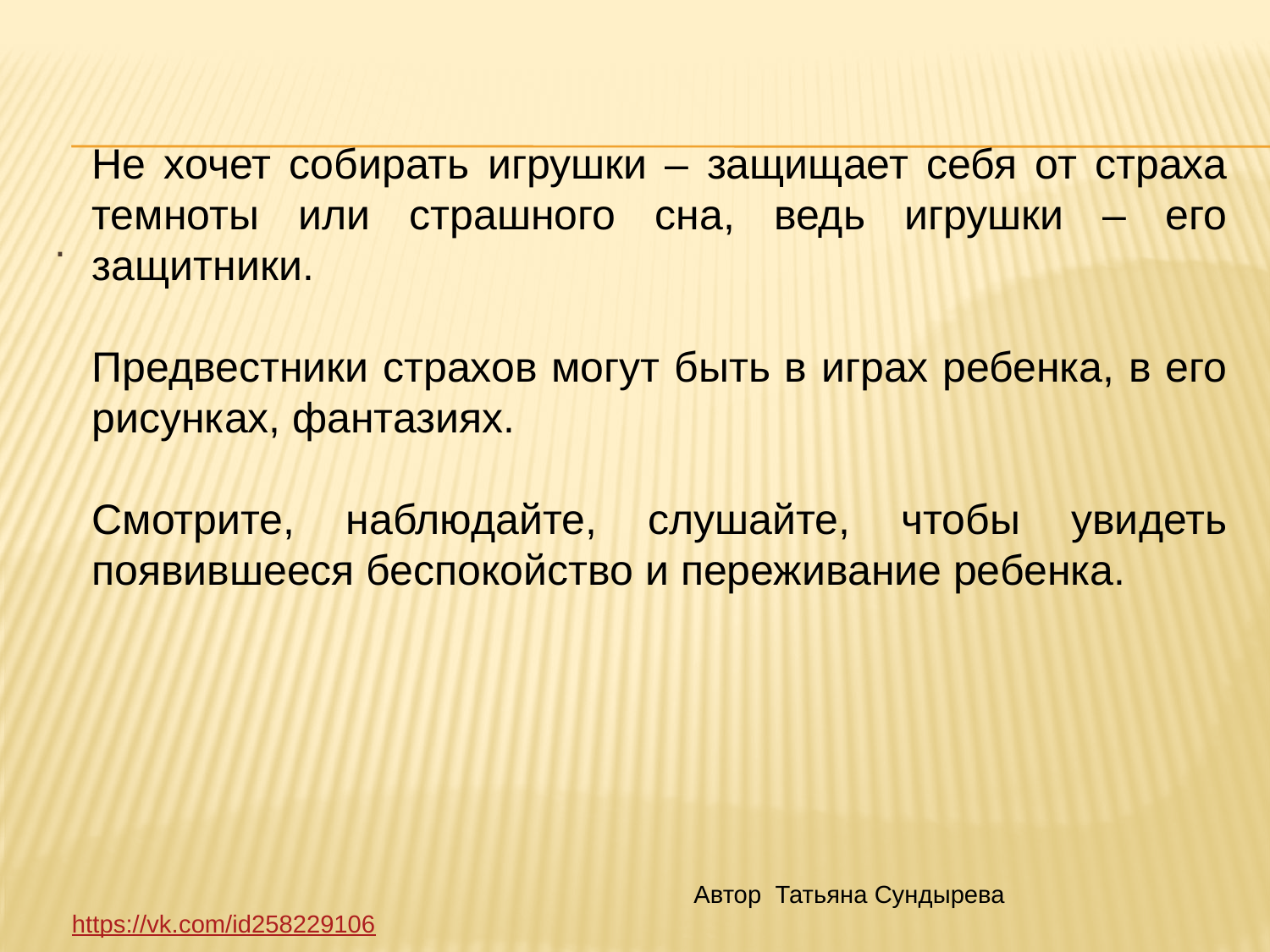

.

Не хочет собирать игрушки – защищает себя от страха темноты или страшного сна, ведь игрушки – его защитники.

Предвестники страхов могут быть в играх ребенка, в его рисунках, фантазиях.

Смотрите, наблюдайте, слушайте, чтобы увидеть появившееся беспокойство и переживание ребенка.
#

                                                                                         Автор  Татьяна Сундыреваhttps://vk.com/id258229106